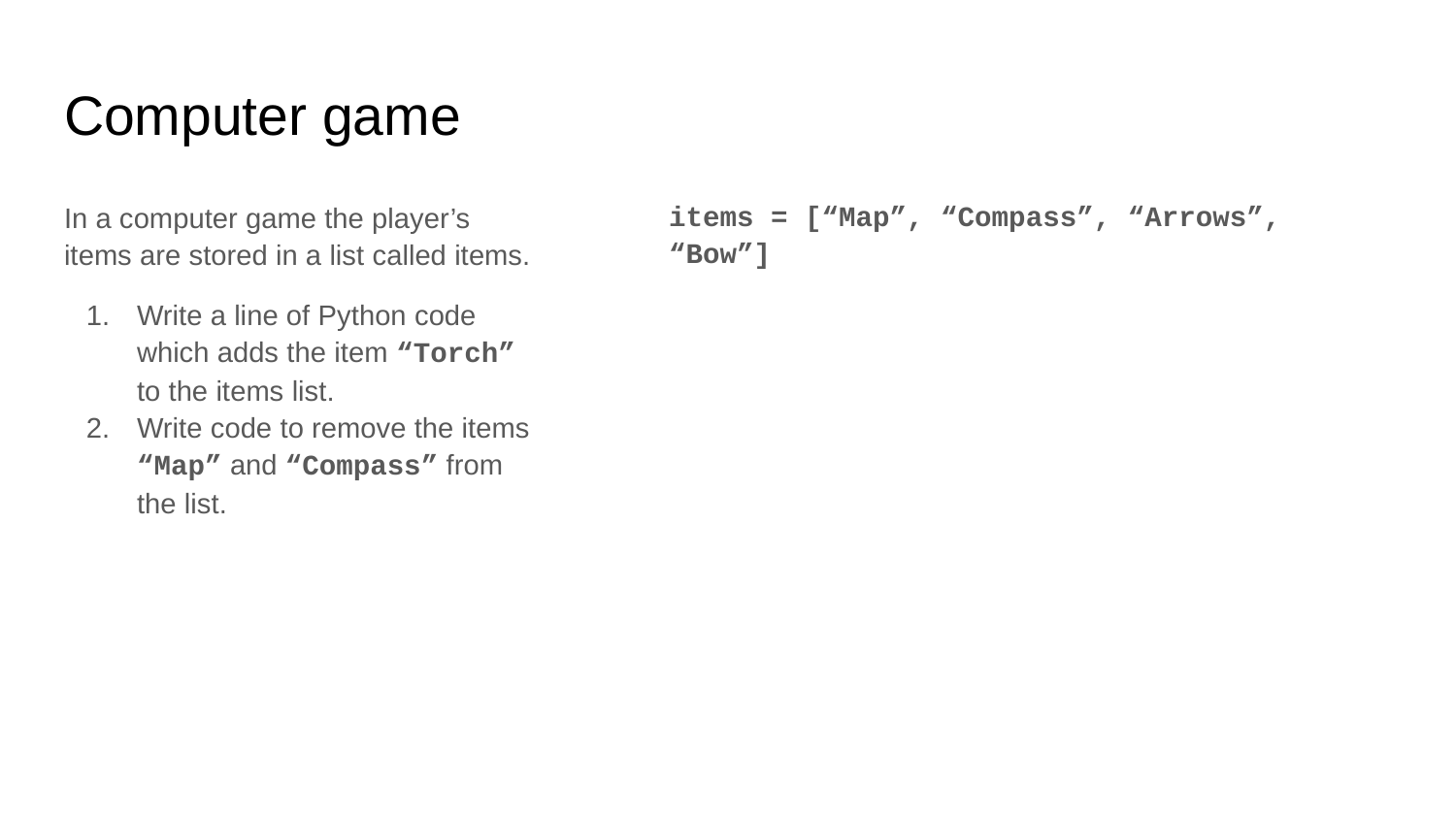

# Computer game
In a computer game the player’s items are stored in a list called items.
Write a line of Python code which adds the item “Torch” to the items list.
Write code to remove the items “Map” and “Compass” from the list.
items = [“Map”, “Compass”, “Arrows”, “Bow”]